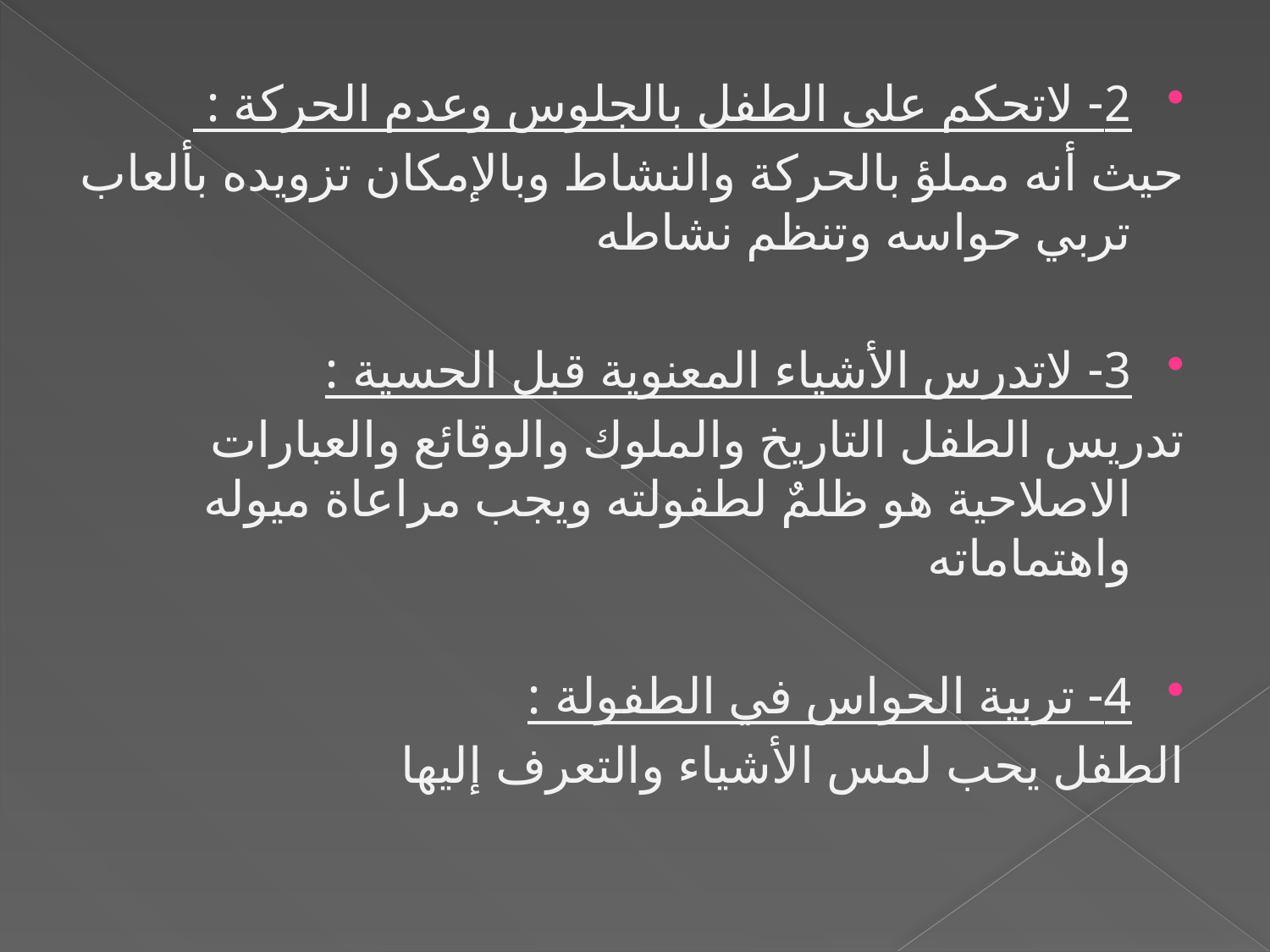

2- لاتحكم على الطفل بالجلوس وعدم الحركة :
حيث أنه مملؤ بالحركة والنشاط وبالإمكان تزويده بألعاب تربي حواسه وتنظم نشاطه

3- لاتدرس الأشياء المعنوية قبل الحسية :
تدريس الطفل التاريخ والملوك والوقائع والعبارات الاصلاحية هو ظلمٌ لطفولته ويجب مراعاة ميوله واهتماماته

4- تربية الحواس في الطفولة :
الطفل يحب لمس الأشياء والتعرف إليها